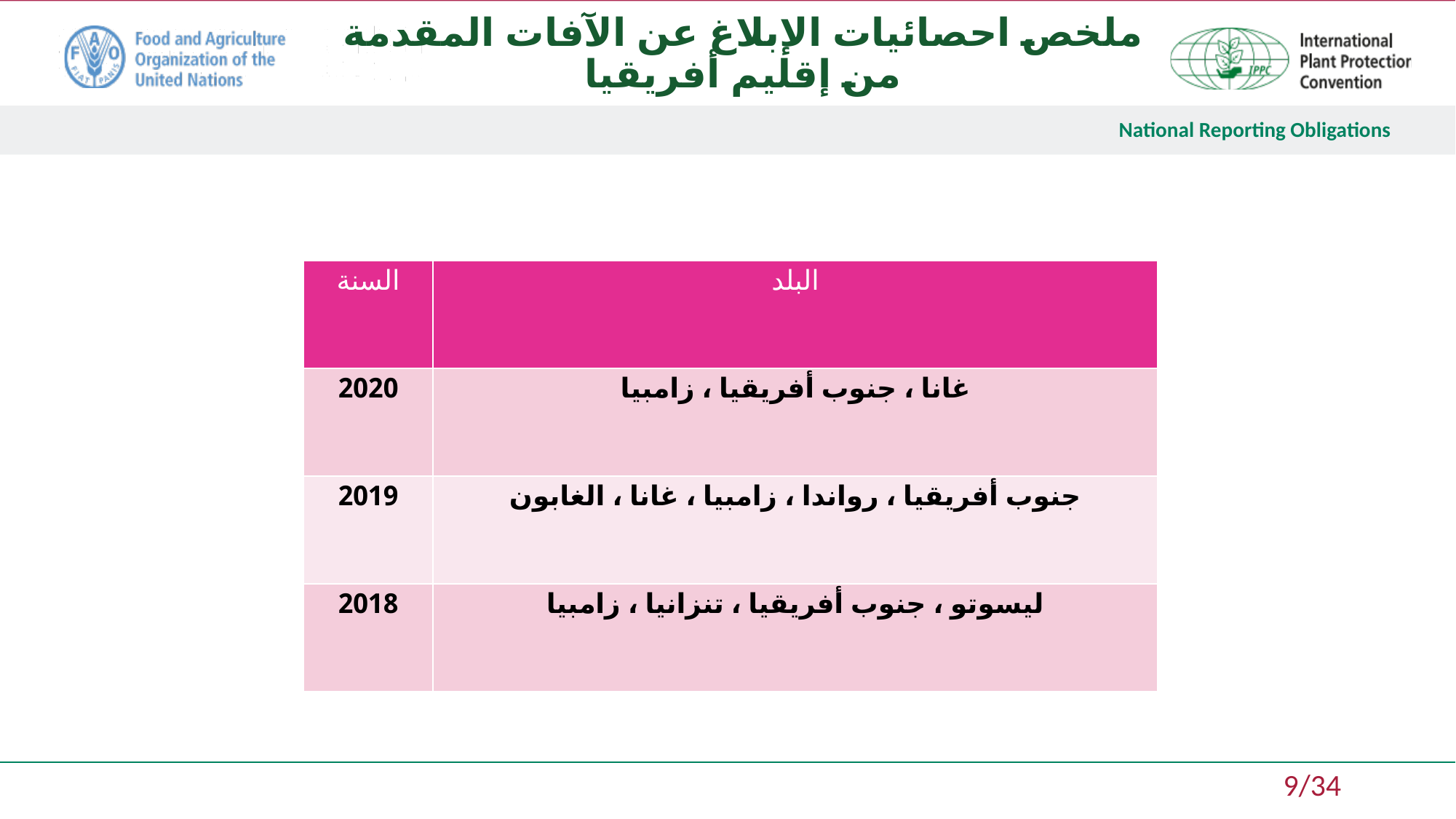

ملخص احصائيات الإبلاغ عن الآفات المقدمة من إقليم أفريقيا
| السنة | البلد |
| --- | --- |
| 2020 | غانا ، جنوب أفريقيا ، زامبيا |
| 2019 | جنوب أفريقيا ، رواندا ، زامبيا ، غانا ، الغابون |
| 2018 | ليسوتو ، جنوب أفريقيا ، تنزانيا ، زامبيا |